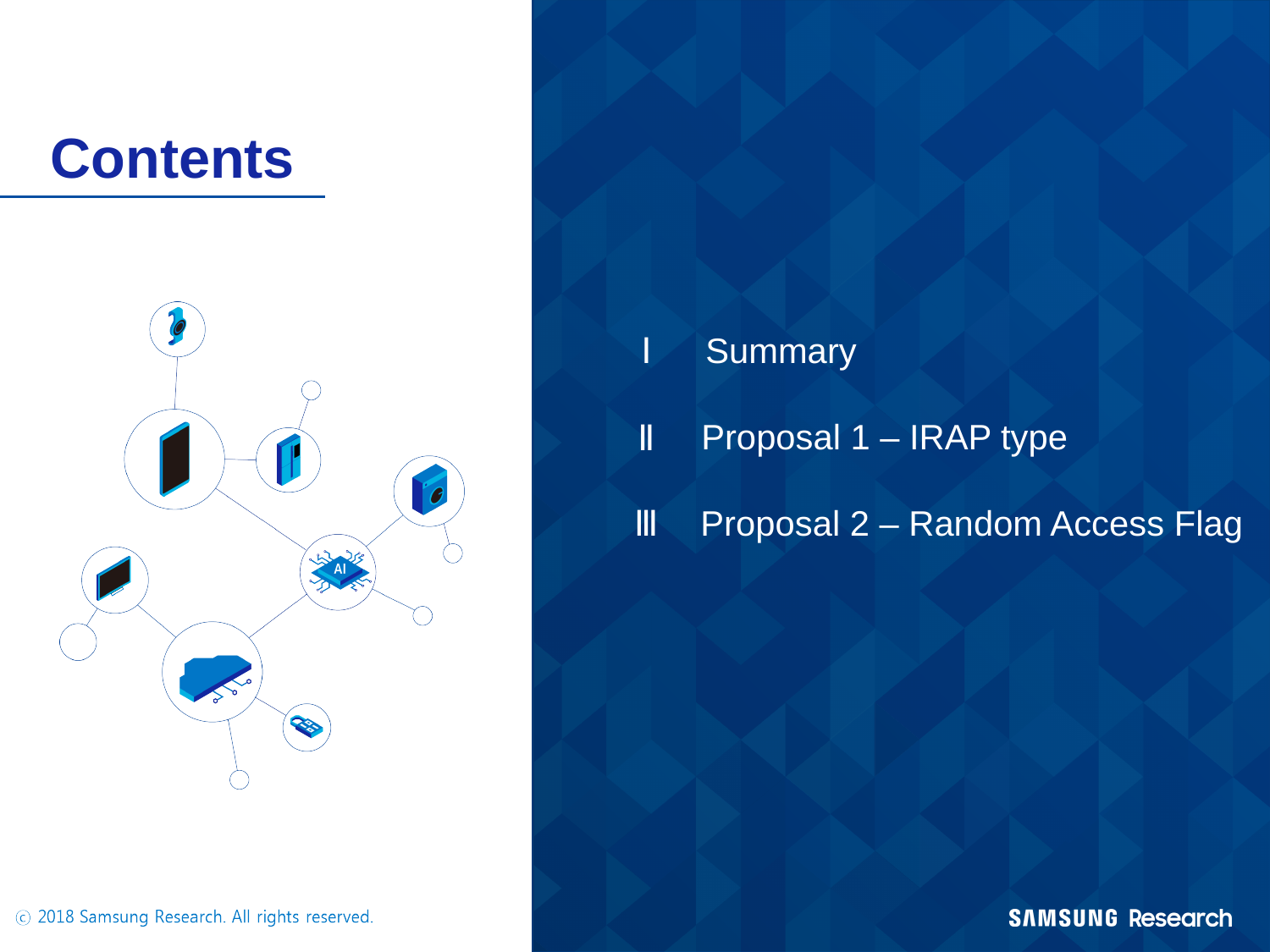

Contents
Ⅰ
Summary
Proposal 1 – IRAP type
Ⅱ
Ⅲ
Proposal 2 – Random Access Flag